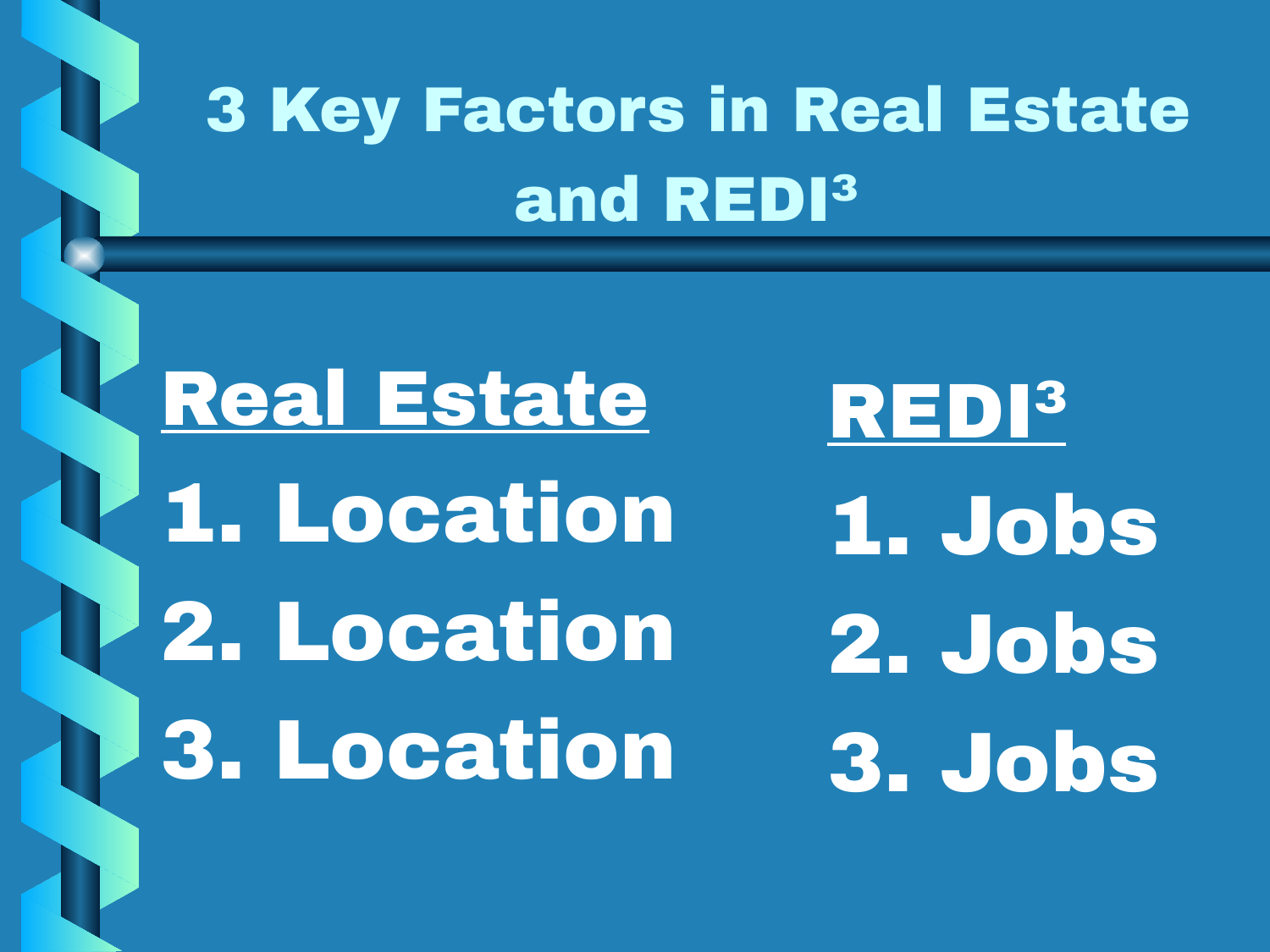

# 3 Key Factors in Real Estate and REDI³

REDI³
 Jobs
 Jobs
 Jobs

Real Estate
 Location
 Location
 Location